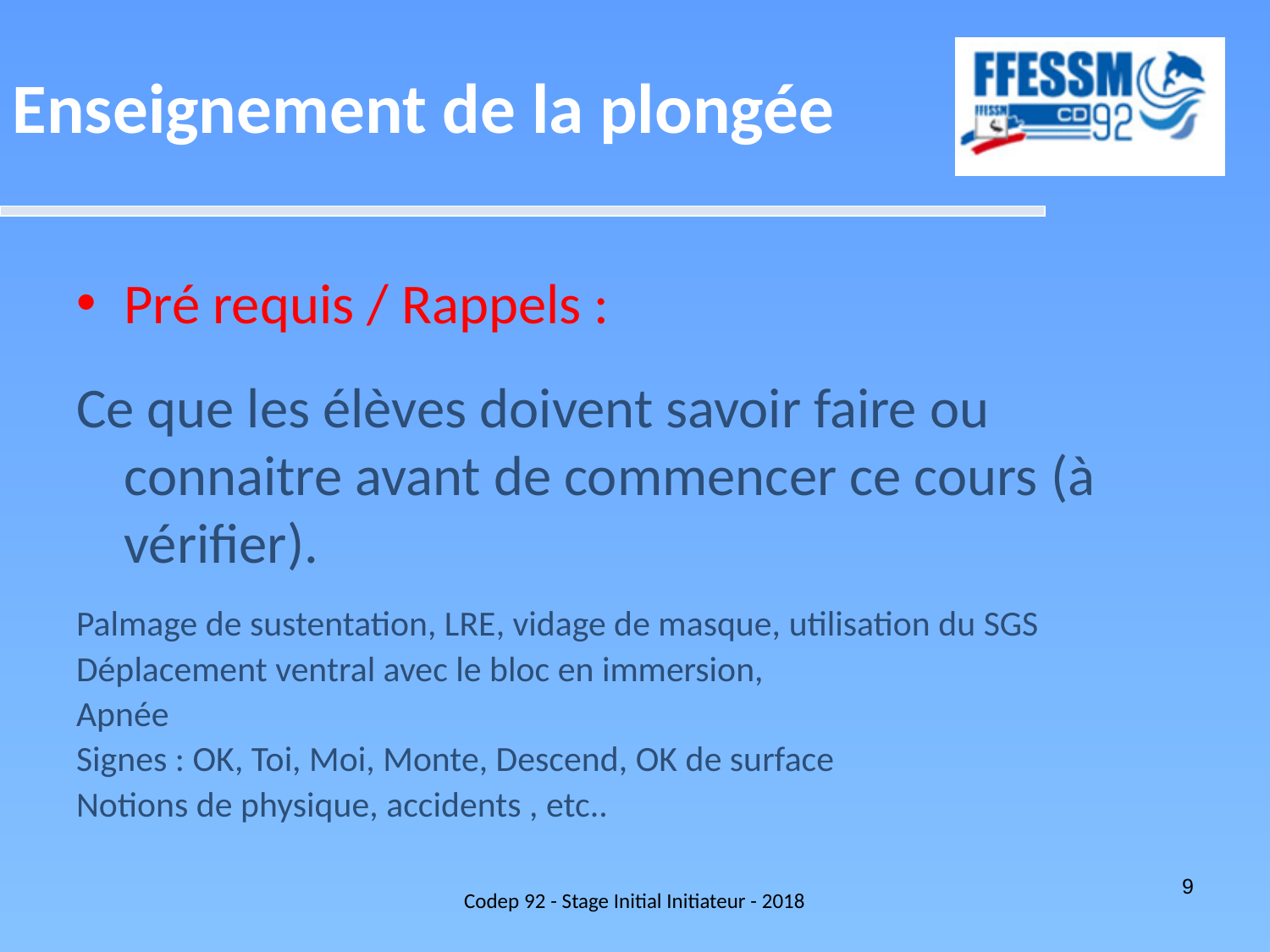

Enseignement de la plongée
Pré requis / Rappels :

Ce que les élèves doivent savoir faire ou connaitre avant de commencer ce cours (à vérifier).

Palmage de sustentation, LRE, vidage de masque, utilisation du SGS
Déplacement ventral avec le bloc en immersion,
Apnée
Signes : OK, Toi, Moi, Monte, Descend, OK de surface
Notions de physique, accidents , etc..
Codep 92 - Stage Initial Initiateur - 2018
9